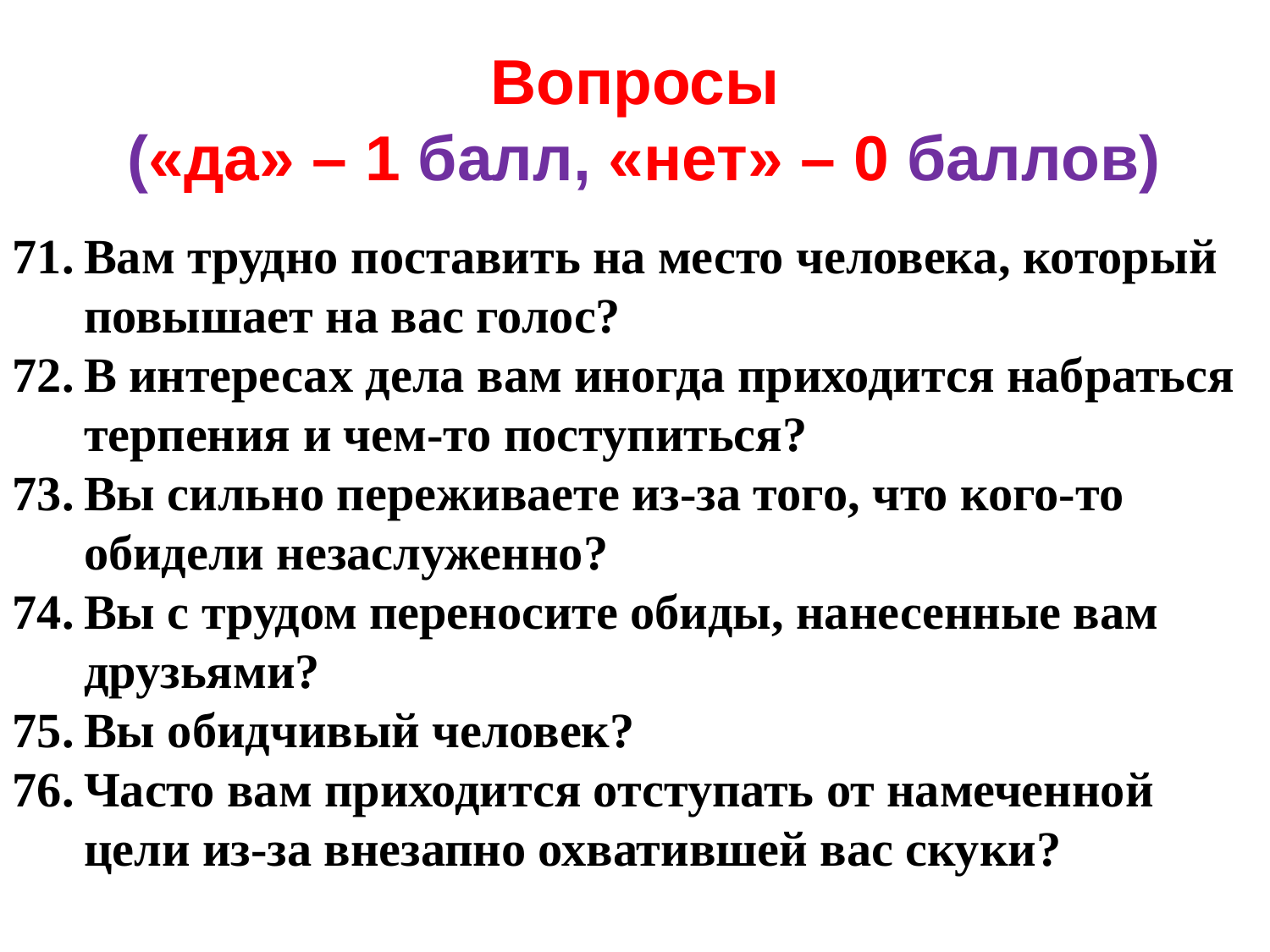

# Вопросы («да» – 1 балл, «нет» – 0 баллов)
Вам трудно поставить на место человека, который повышает на вас голос?
В интересах дела вам иногда приходится набраться терпения и чем-то поступиться?
Вы сильно переживаете из-за того, что кого-то обидели незаслуженно?
Вы с трудом переносите обиды, нанесенные вам друзьями?
Вы обидчивый человек?
Часто вам приходится отступать от намеченной цели из-за внезапно охватившей вас скуки?